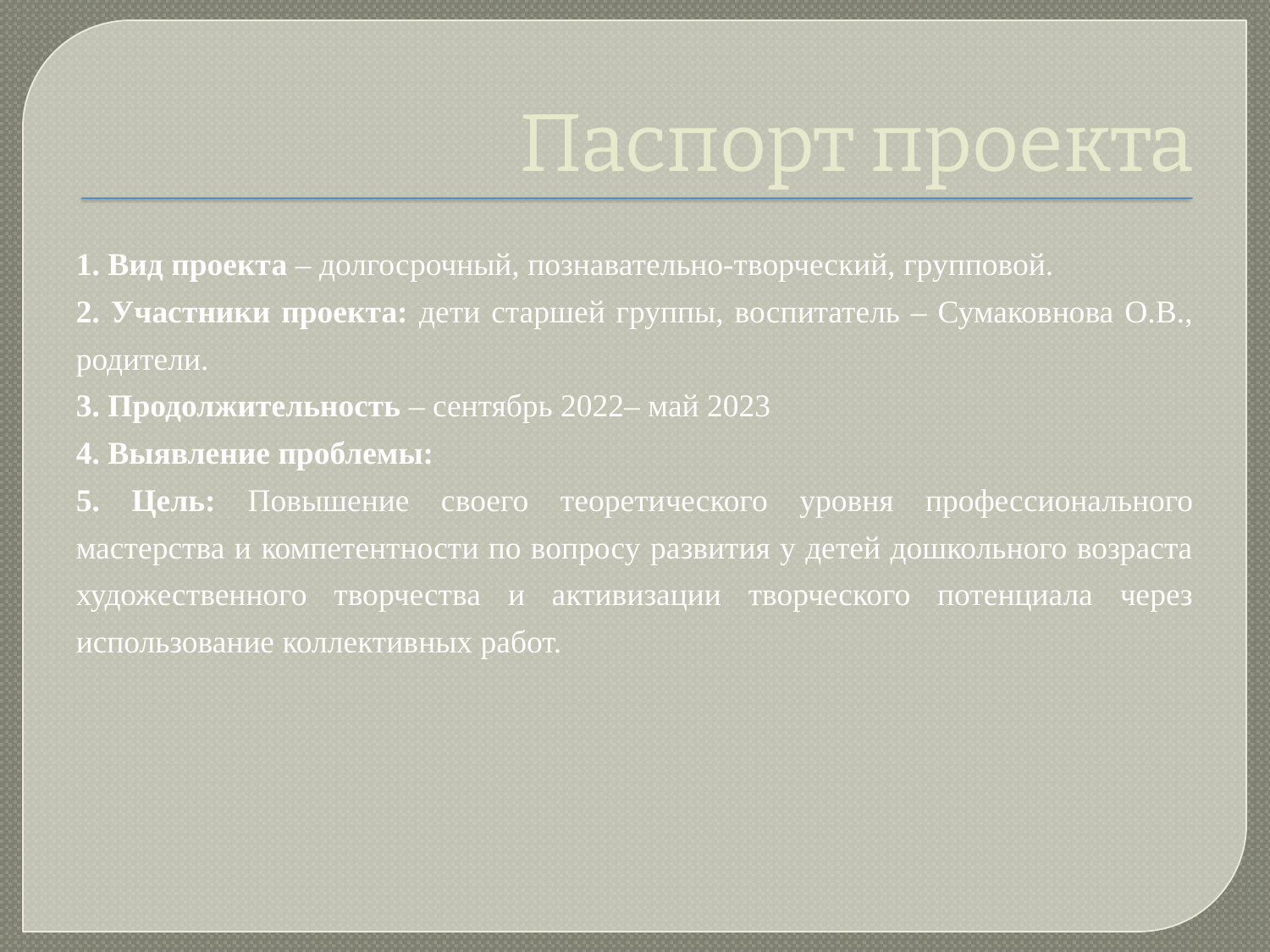

Паспорт проекта
1. Вид проекта – долгосрочный, познавательно-творческий, групповой.
2. Участники проекта: дети старшей группы, воспитатель – Сумаковнова О.В., родители.
3. Продолжительность – сентябрь 2022– май 2023
4. Выявление проблемы:
5. Цель: Повышение своего теоретического уровня профессионального мастерства и компетентности по вопросу развития у детей дошкольного возраста художественного творчества и активизации творческого потенциала через использование коллективных работ.